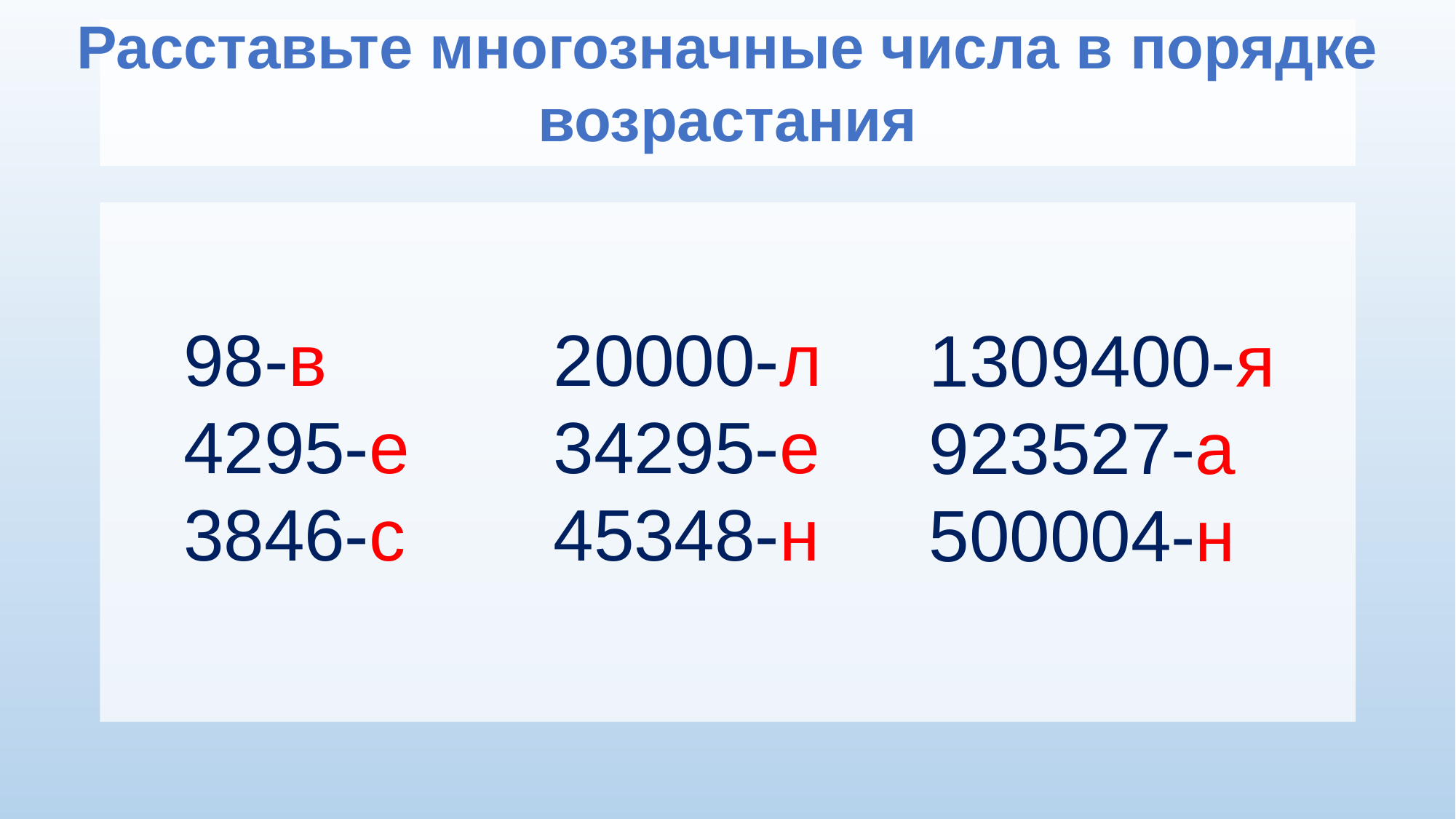

Расставьте многозначные числа в порядке возрастания

98-в
4295-е
3846-с

20000-л
34295-е
45348-н

1309400-я
923527-а
500004-н